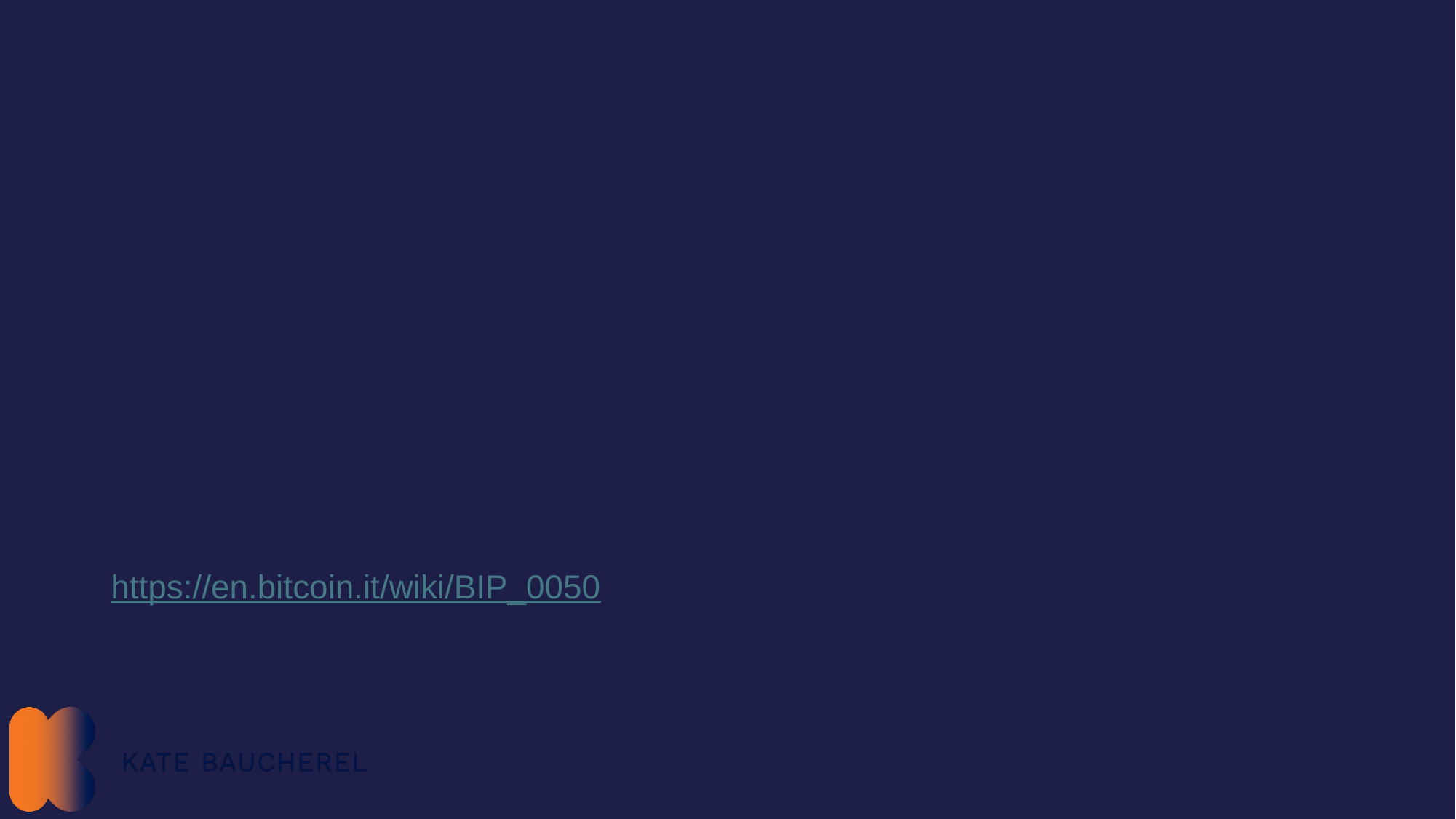

# Reaching consensus
The network agrees that the system state includes a new block, and nodes search for the longest chain to update.
Consensus has to have Byzantine Fault Tolerance, allowing the network to agree even if some nodes are offline, faulty or compromised

Bitcoin has only once had a “glitch” in building its chain. A 2013 software update that was not universally adopted caused two ‘longest chains’ to form. This fork was resolved by miners downgrading to the older version of software. https://en.bitcoin.it/wiki/BIP_0050